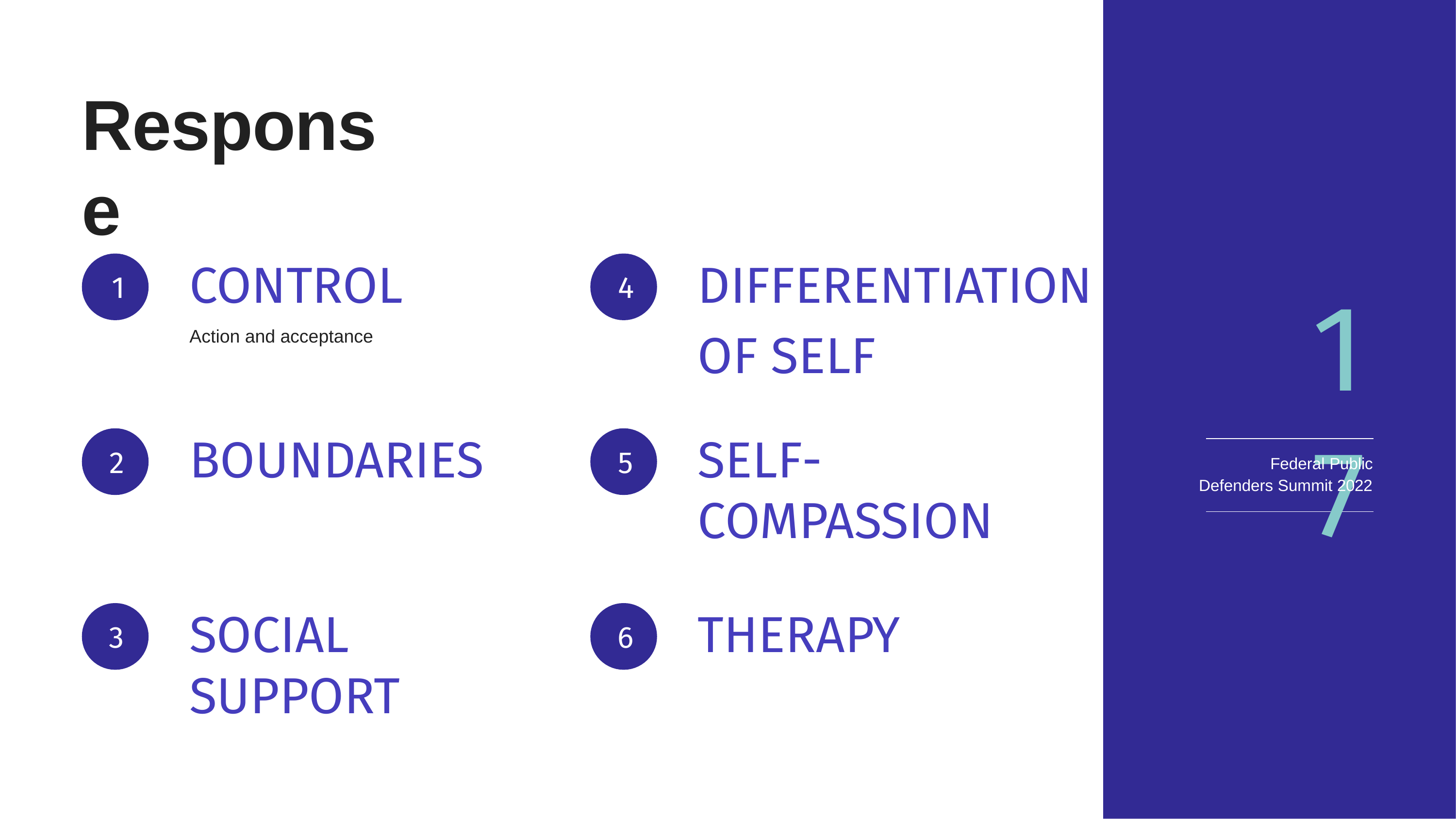

# Response
CONTROL
Action and acceptance
DIFFERENTIATION OF SELF

1
4
17
BOUNDARIES
SELF-COMPASSION

2
5
Federal Public Defenders Summit 2022
SOCIAL SUPPORT
THERAPY

3
6